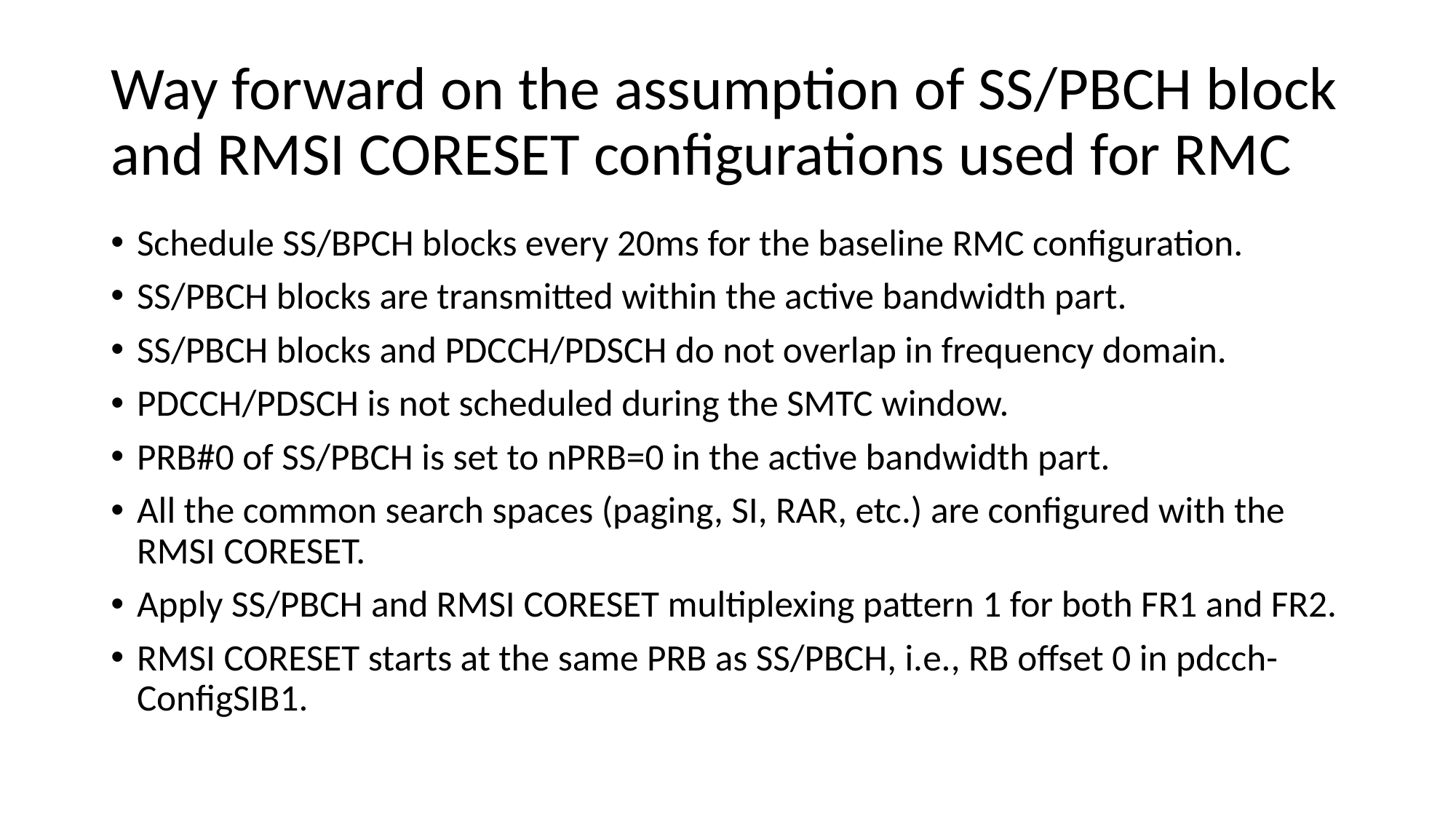

# Way forward on the assumption of SS/PBCH block and RMSI CORESET configurations used for RMC
Schedule SS/BPCH blocks every 20ms for the baseline RMC configuration.
SS/PBCH blocks are transmitted within the active bandwidth part.
SS/PBCH blocks and PDCCH/PDSCH do not overlap in frequency domain.
PDCCH/PDSCH is not scheduled during the SMTC window.
PRB#0 of SS/PBCH is set to nPRB=0 in the active bandwidth part.
All the common search spaces (paging, SI, RAR, etc.) are configured with the RMSI CORESET.
Apply SS/PBCH and RMSI CORESET multiplexing pattern 1 for both FR1 and FR2.
RMSI CORESET starts at the same PRB as SS/PBCH, i.e., RB offset 0 in pdcch-ConfigSIB1.